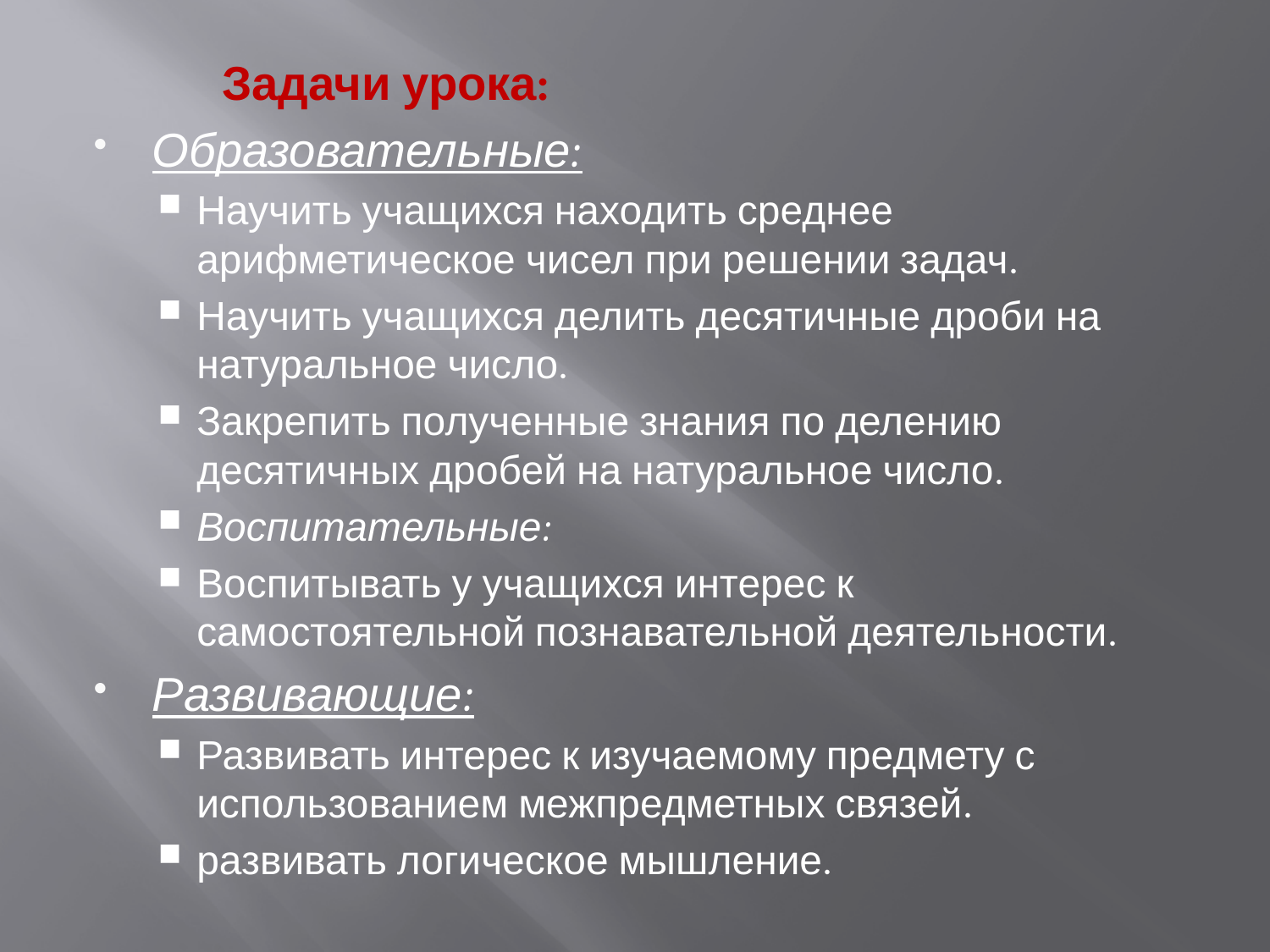

Задачи урока:
Образовательные:
Научить учащихся находить среднее арифметическое чисел при решении задач.
Научить учащихся делить десятичные дроби на натуральное число.
Закрепить полученные знания по делению десятичных дробей на натуральное число.
Воспитательные:
Воспитывать у учащихся интерес к  самостоятельной познавательной деятельности.
Развивающие:
Развивать интерес к изучаемому предмету с использованием межпредметных связей.
развивать логическое мышление.